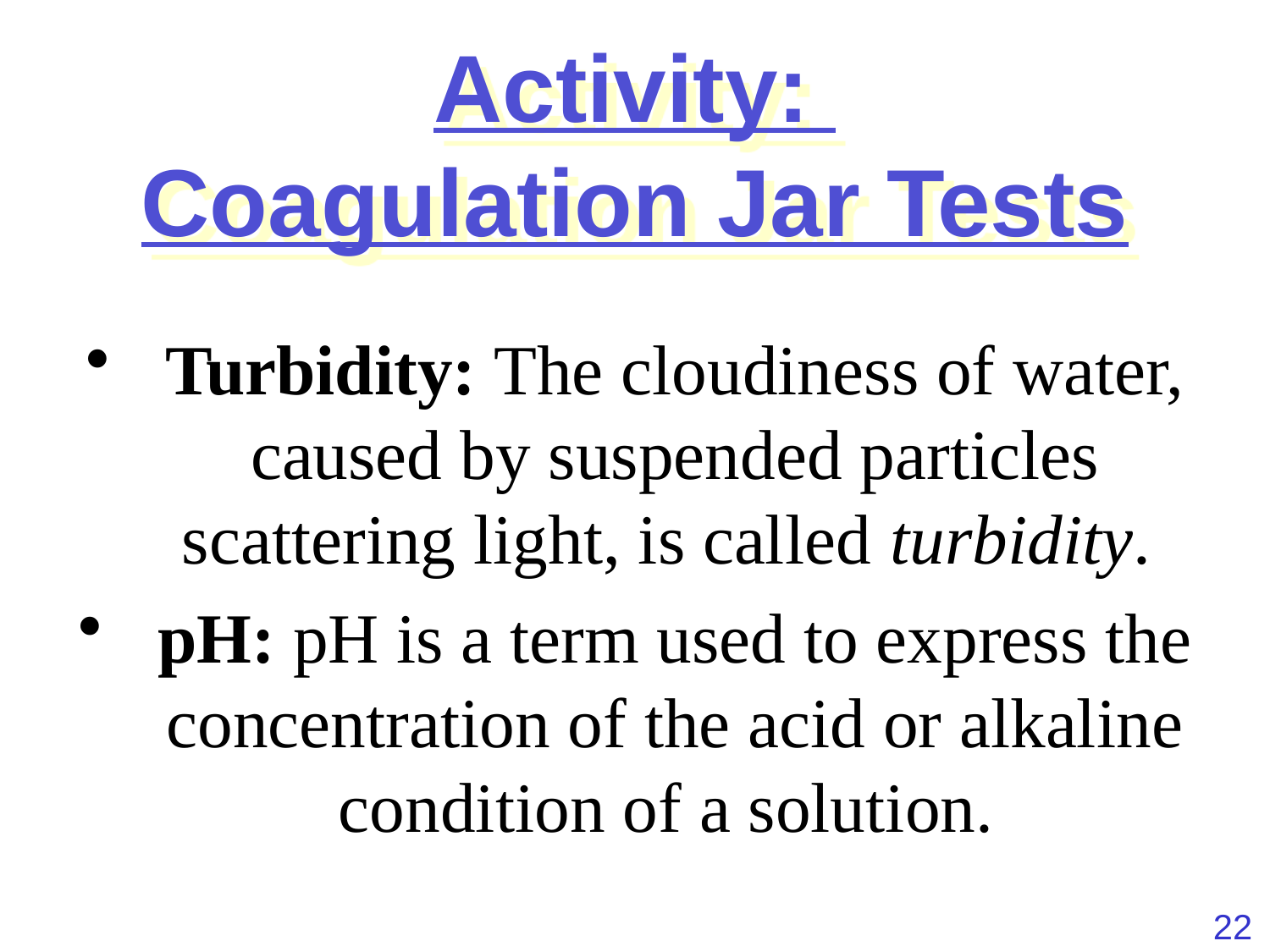

Activity:
Coagulation Jar Tests
Turbidity: The cloudiness of water, caused by suspended particles scattering light, is called turbidity.
pH: pH is a term used to express the concentration of the acid or alkaline condition of a solution.
22